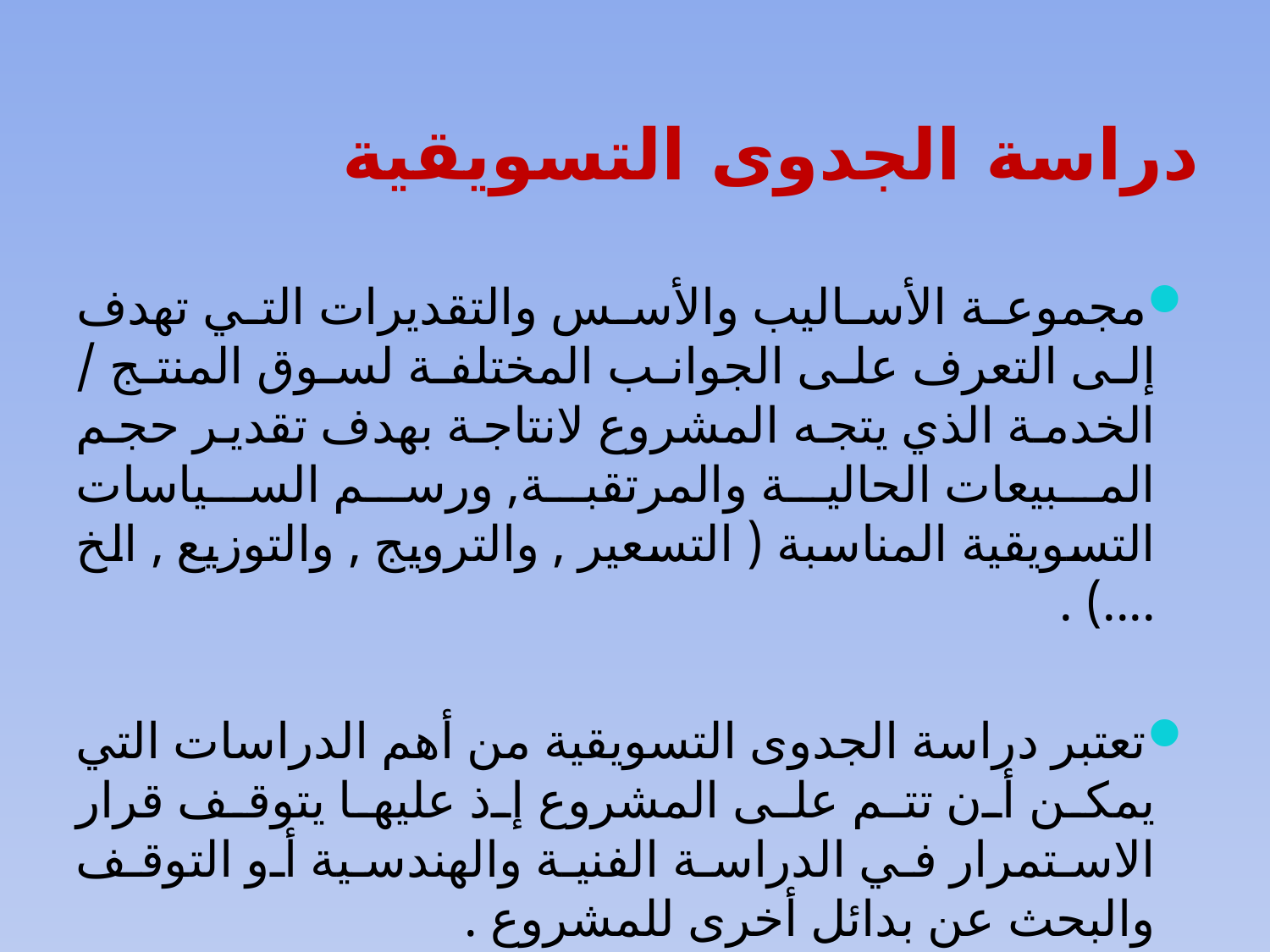

# دراسة الجدوى التسويقية
مجموعة الأساليب والأسس والتقديرات التي تهدف إلى التعرف على الجوانب المختلفة لسوق المنتج / الخدمة الذي يتجه المشروع لانتاجة بهدف تقدير حجم المبيعات الحالية والمرتقبة, ورسم السياسات التسويقية المناسبة ( التسعير , والترويج , والتوزيع , الخ ....) .

تعتبر دراسة الجدوى التسويقية من أهم الدراسات التي يمكن أن تتم على المشروع إذ عليها يتوقف قرار الاستمرار في الدراسة الفنية والهندسية أو التوقف والبحث عن بدائل أخرى للمشروع .
الدكتور عيسى قداده
34